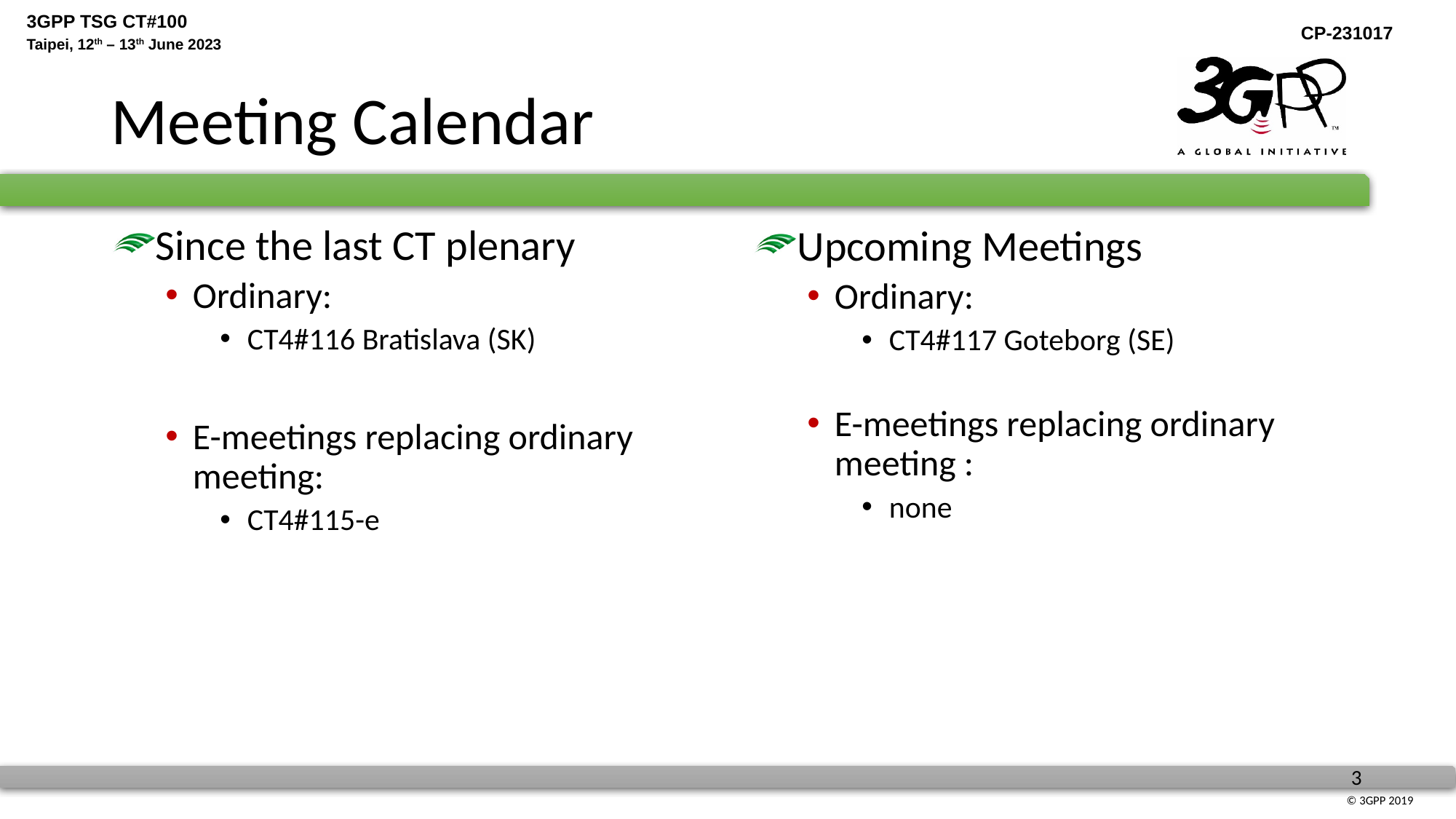

# Meeting Calendar
Since the last CT plenary
Ordinary:
CT4#116 Bratislava (SK)

E-meetings replacing ordinary meeting:
CT4#115-e

Upcoming Meetings
Ordinary:
CT4#117 Goteborg (SE)

E-meetings replacing ordinary meeting :
none